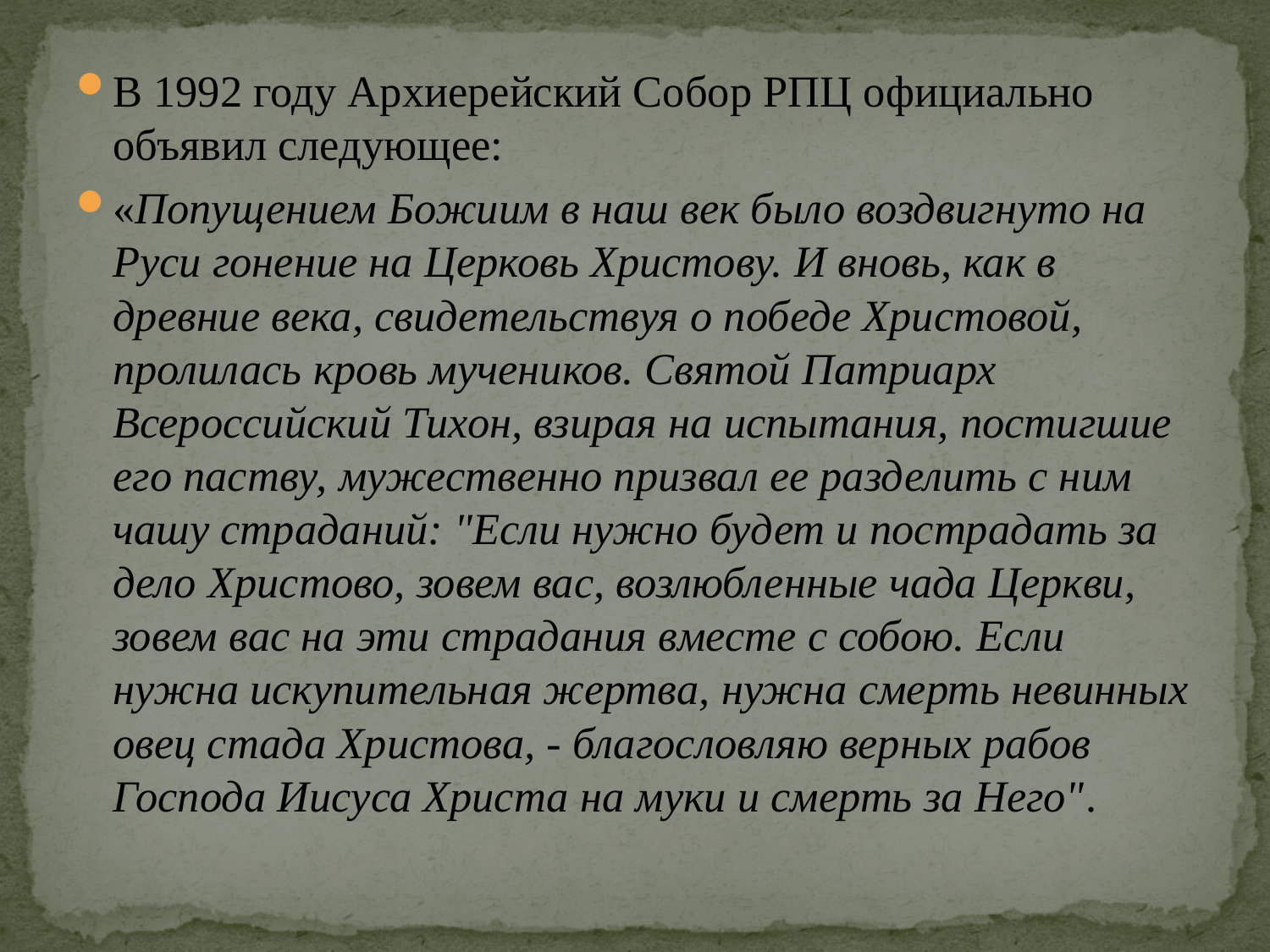

В 1992 году Архиерейский Собор РПЦ официально объявил следующее:
«Попущением Божиим в наш век было воздвигнуто на Руси гонение на Церковь Христову. И вновь, как в древние века, свидетельствуя о победе Христовой, пролилась кровь мучеников. Святой Патриарх Всероссийский Тихон, взирая на испытания, постигшие его паству, мужественно призвал ее разделить с ним чашу страданий: "Если нужно будет и пострадать за дело Христово, зовем вас, возлюбленные чада Церкви, зовем вас на эти страдания вместе с собою. Если нужна искупительная жертва, нужна смерть невинных овец стада Христова, - благословляю верных рабов Господа Иисуса Христа на муки и смерть за Него".